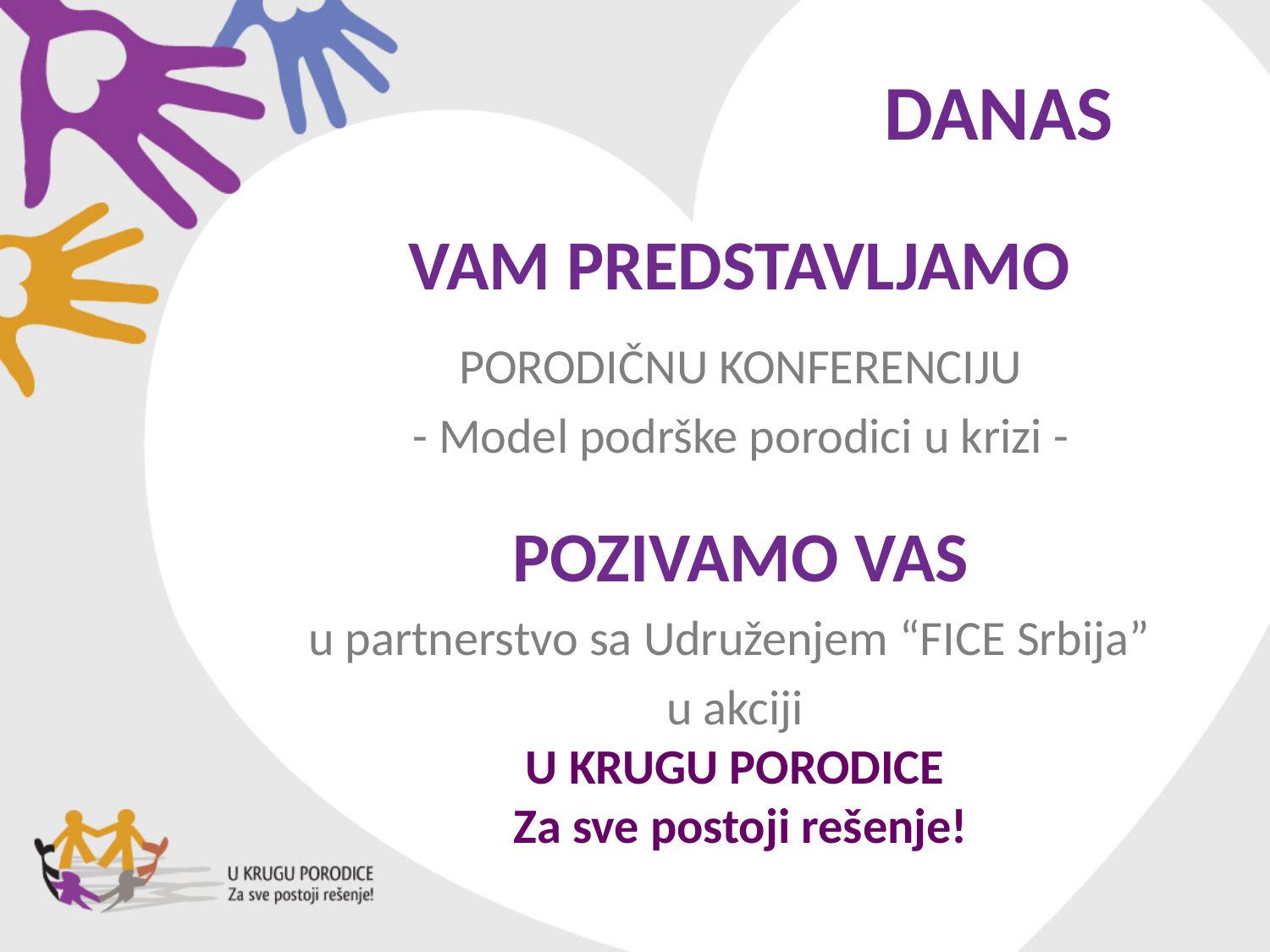

DANAS
# VAM PREDSTAVLJAMO
PORODIČNU KONFERENCIJU
- Model podrške porodici u krizi -

POZIVAMO VAS
u partnerstvo sa Udruženjem “FICE Srbija”
u akciji
U KRUGU PORODICE
Za sve postoji rešenje!